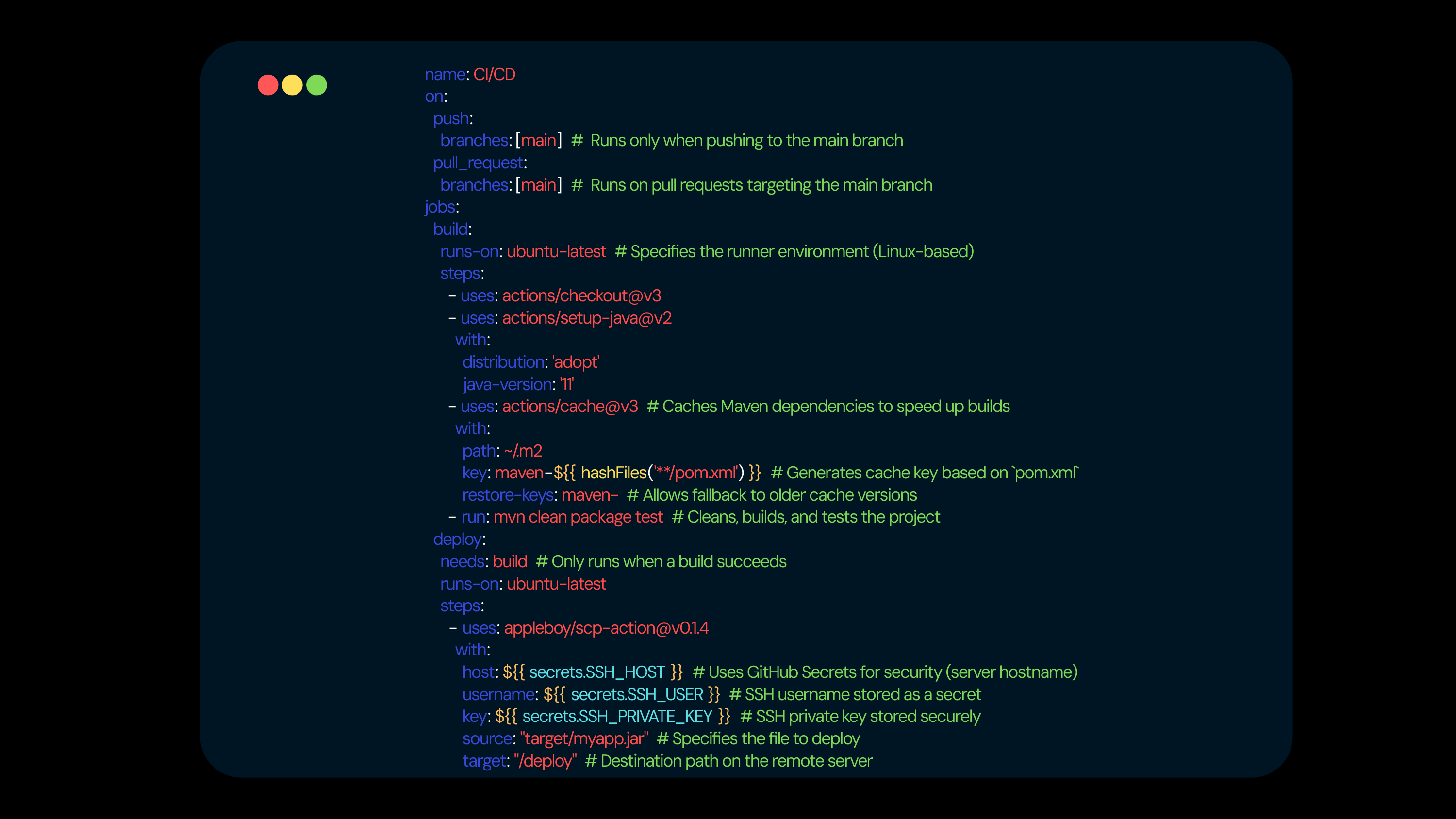

name: CI/CD
on:
  push:
    branches: [main]  #  Runs only when pushing to the main branch
  pull_request:
    branches: [main]  #  Runs on pull requests targeting the main branch
jobs:
  build:
    runs-on: ubuntu-latest  # Specifies the runner environment (Linux-based)
    steps:
      - uses: actions/checkout@v3
      - uses: actions/setup-java@v2
        with:
          distribution: 'adopt'
          java-version: '11'
      - uses: actions/cache@v3  # Caches Maven dependencies to speed up builds
        with:
          path: ~/.m2
          key: maven-${{ hashFiles('**/pom.xml') }}  # Generates cache key based on `pom.xml`
          restore-keys: maven-  # Allows fallback to older cache versions
      - run: mvn clean package test  # Cleans, builds, and tests the project
  deploy:
    needs: build  # Only runs when a build succeeds
    runs-on: ubuntu-latest
    steps:
      - uses: appleboy/scp-action@v0.1.4
        with:
          host: ${{ secrets.SSH_HOST }}  # Uses GitHub Secrets for security (server hostname)
          username: ${{ secrets.SSH_USER }}  # SSH username stored as a secret
          key: ${{ secrets.SSH_PRIVATE_KEY }}  # SSH private key stored securely
          source: "target/myapp.jar"  # Specifies the file to deploy
          target: "/deploy"  # Destination path on the remote server